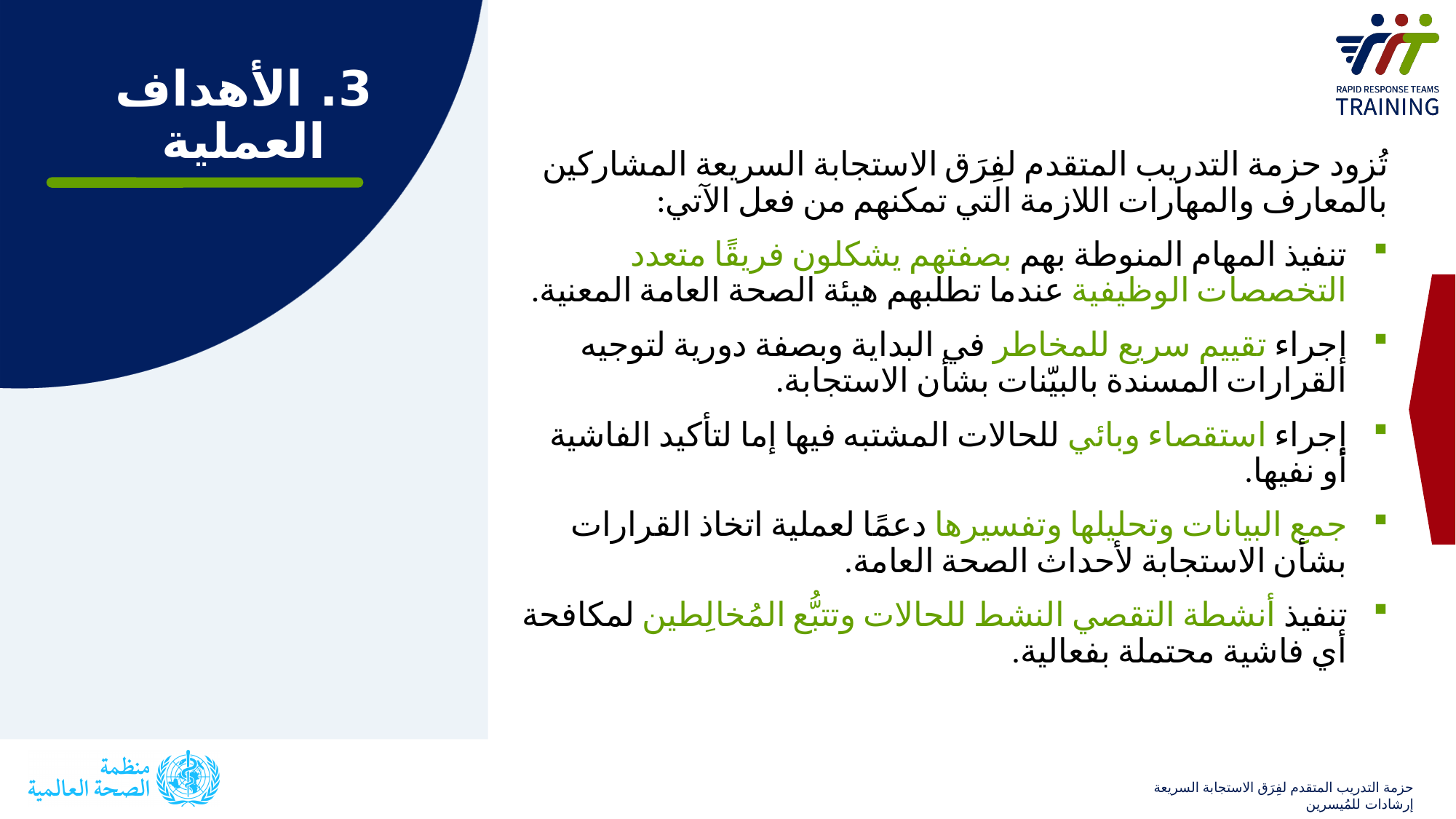

# 3. الأهداف العملية
تُزود حزمة التدريب المتقدم لفِرَق الاستجابة السريعة المشاركين بالمعارف والمهارات اللازمة التي تمكنهم من فعل الآتي:
تنفيذ المهام المنوطة بهم بصفتهم يشكلون فريقًا متعدد التخصصات الوظيفية عندما تطلبهم هيئة الصحة العامة المعنية.
إجراء تقييم سريع للمخاطر في البداية وبصفة دورية لتوجيه القرارات المسندة بالبيّنات بشأن الاستجابة.
إجراء استقصاء وبائي للحالات المشتبه فيها إما لتأكيد الفاشية أو نفيها.
جمع البيانات وتحليلها وتفسيرها دعمًا لعملية اتخاذ القرارات بشأن الاستجابة لأحداث الصحة العامة.
تنفيذ أنشطة التقصي النشط للحالات وتتبُّع المُخالِطين لمكافحة أي فاشية محتملة بفعالية.